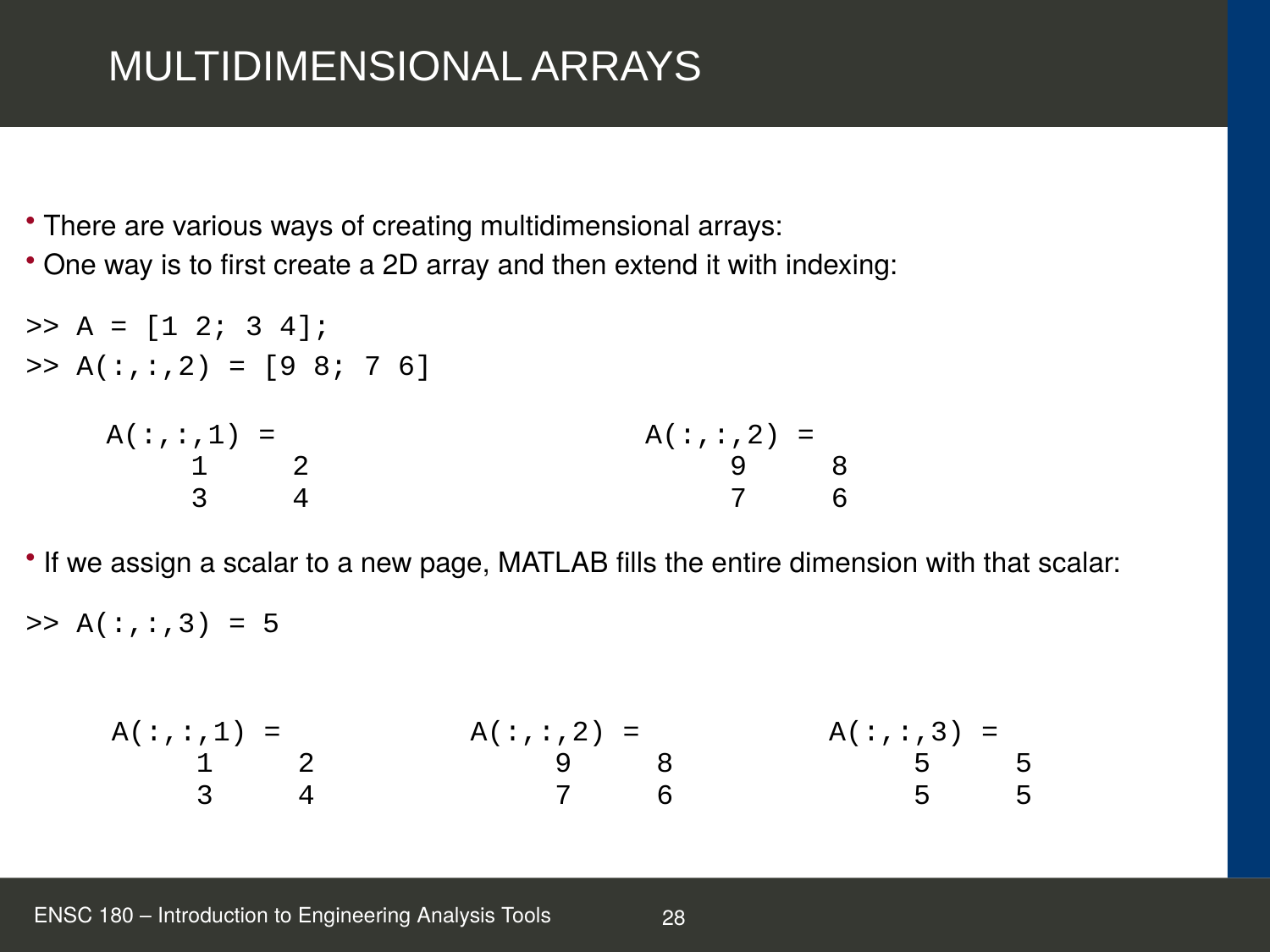

# MULTIDIMENSIONAL ARRAYS
 There are various ways of creating multidimensional arrays:
 One way is to first create a 2D array and then extend it with indexing:
>> A = [1 2; 3 4];
>> A(:,:,2) = [9 8; 7 6]

 If we assign a scalar to a new page, MATLAB fills the entire dimension with that scalar:
>> A(:,:,3) = 5

| A(:,:,1) = 1 2 3 4 | A(:,:,2) = 9 8 7 6 |
| --- | --- |
| A(:,:,1) = 1 2 3 4 | A(:,:,2) = 9 8 7 6 | A(:,:,3) = 5 5 5 5 |
| --- | --- | --- |
ENSC 180 – Introduction to Engineering Analysis Tools